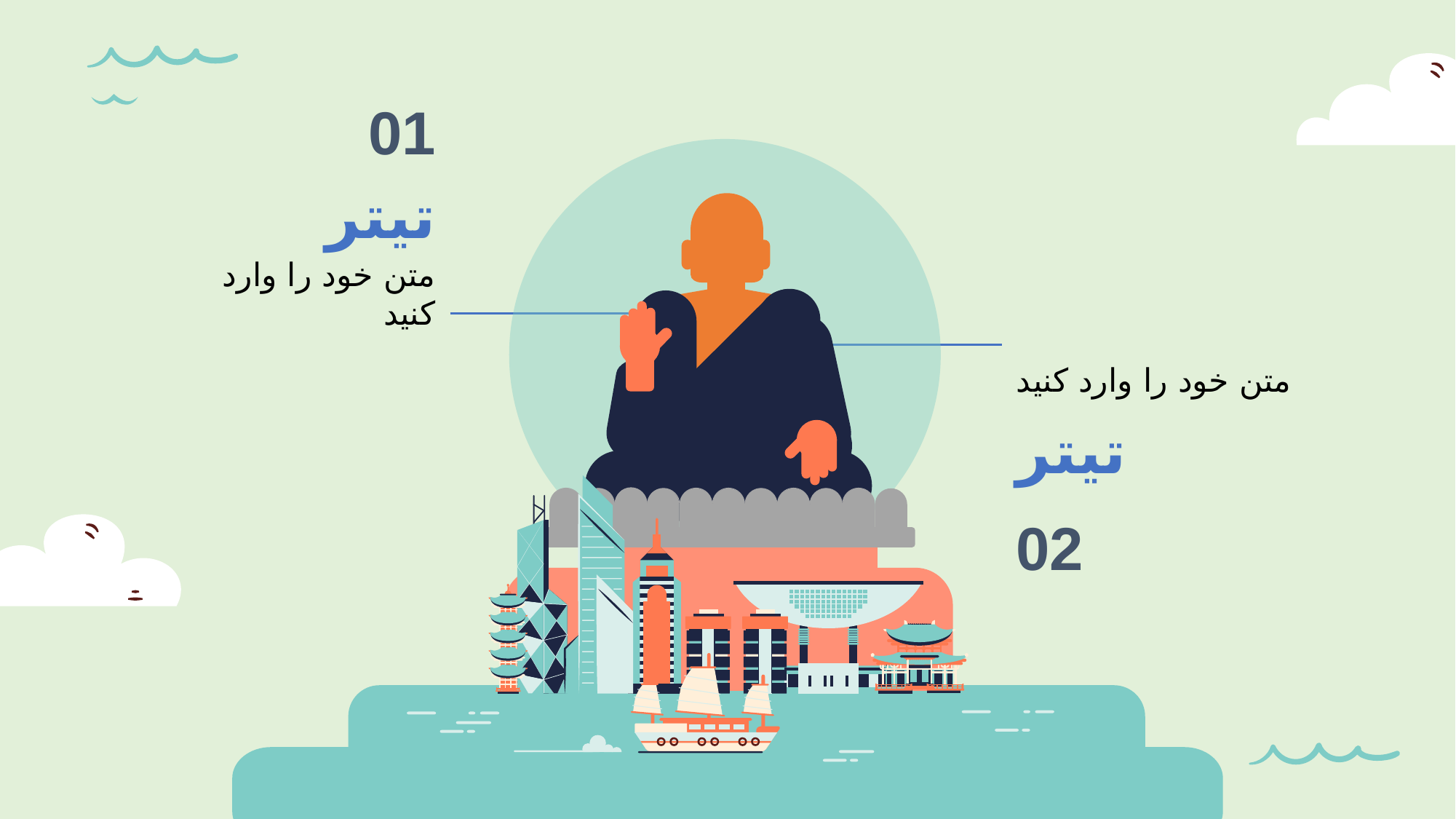

01

تیتر
متن خود را وارد کنید
متن خود را وارد کنید
تیتر
02